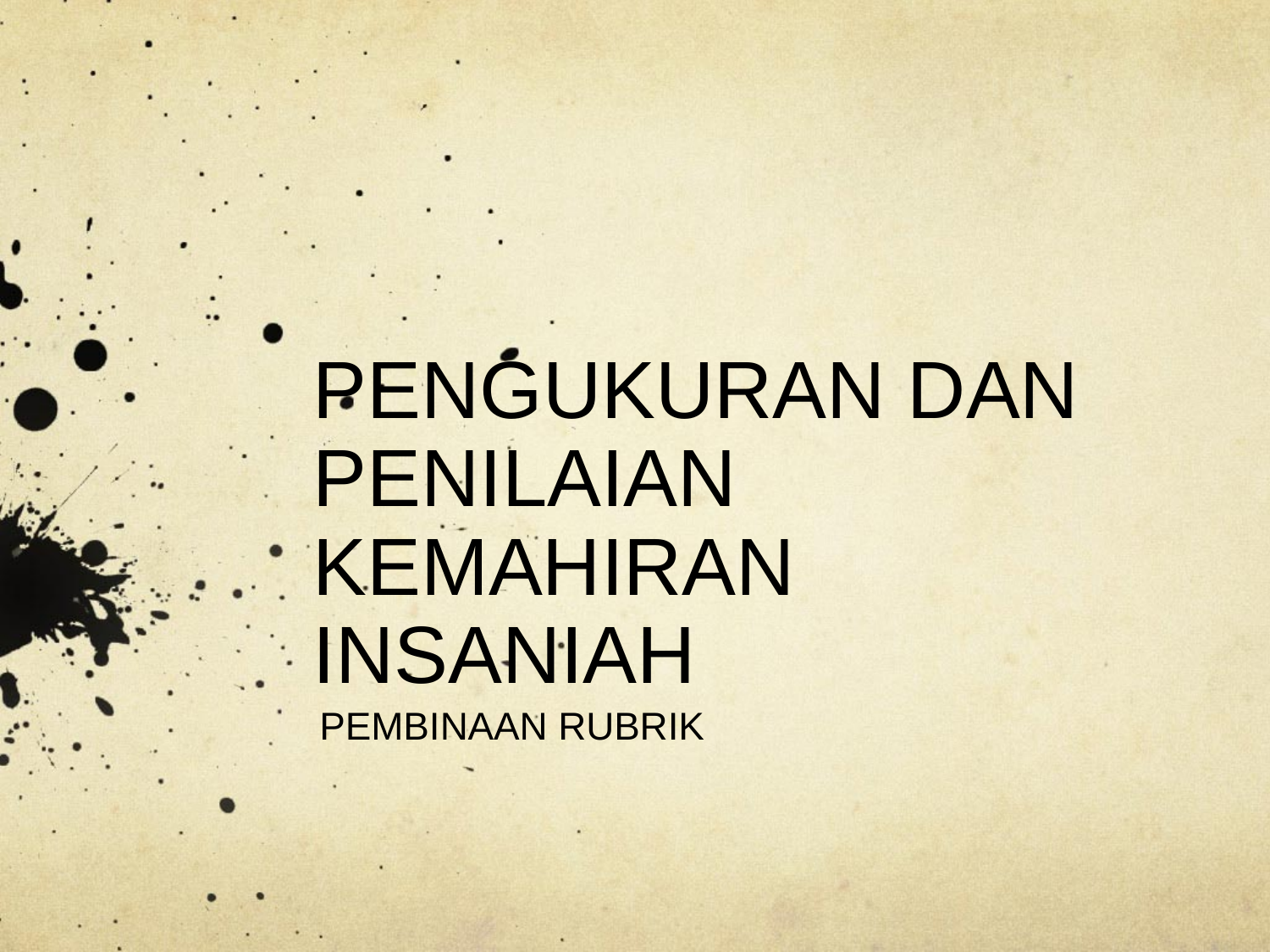

# PENGUKURAN DAN PENILAIAN KEMAHIRAN INSANIAH
PEMBINAAN RUBRIK